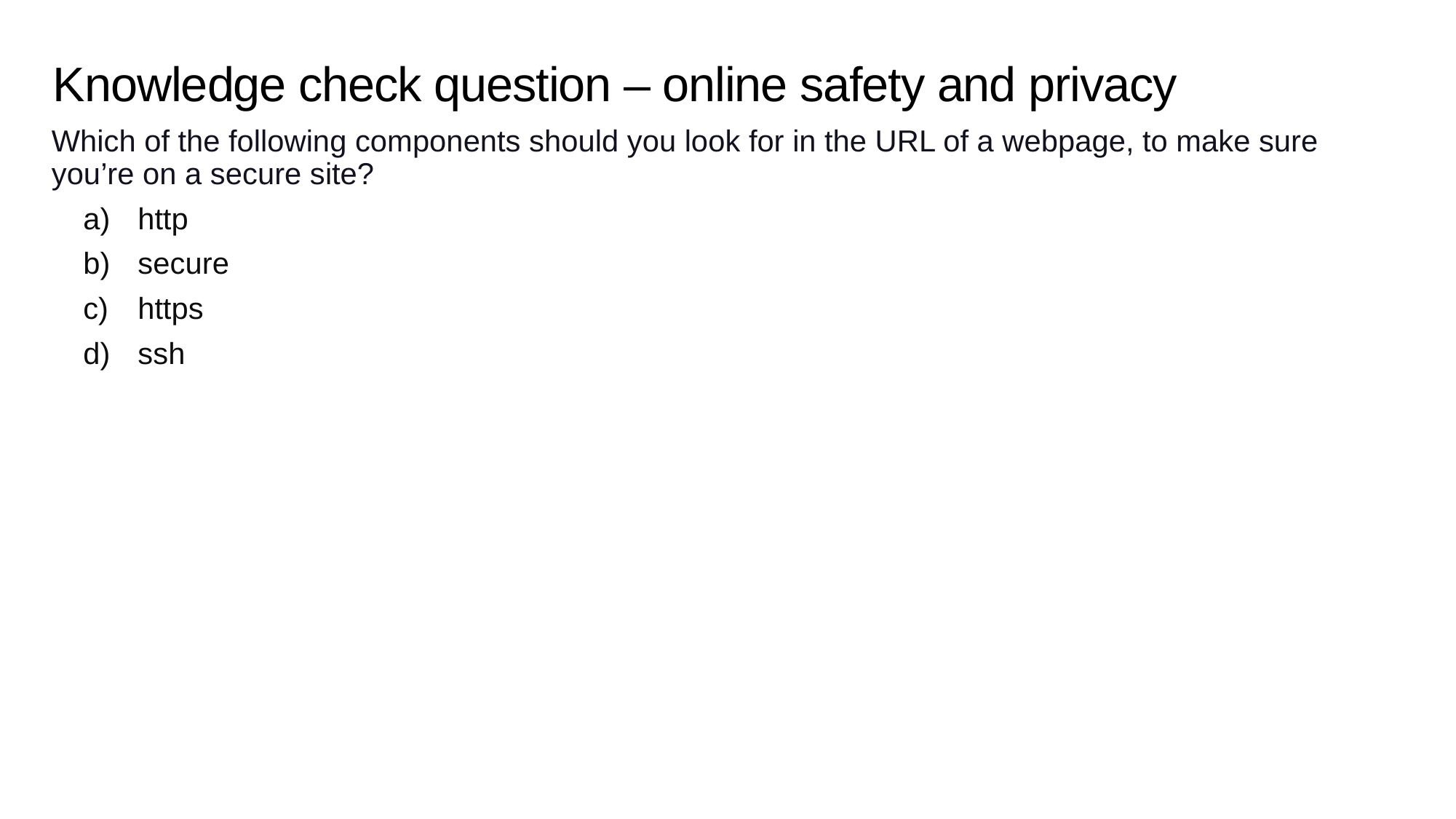

# Knowledge check question – online safety and privacy
Which of the following components should you look for in the URL of a webpage, to make sure you’re on a secure site?
http
secure
https
ssh